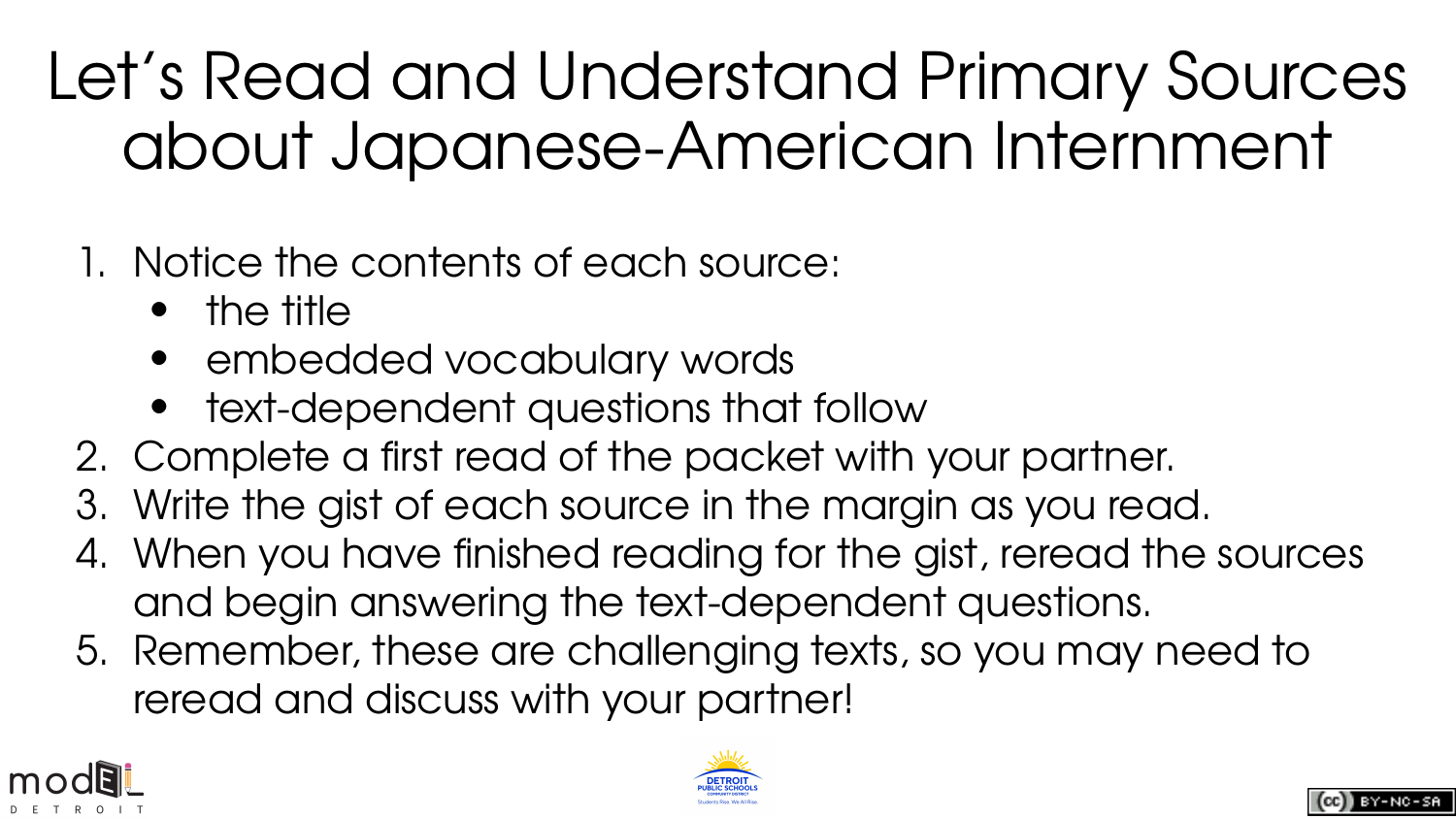

# Let’s Read and Understand Primary Sources about Japanese-American Internment

Notice the contents of each source:
the title
embedded vocabulary words
text-dependent questions that follow
Complete a first read of the packet with your partner.
Write the gist of each source in the margin as you read.
When you have finished reading for the gist, reread the sources and begin answering the text-dependent questions.
Remember, these are challenging texts, so you may need to reread and discuss with your partner!